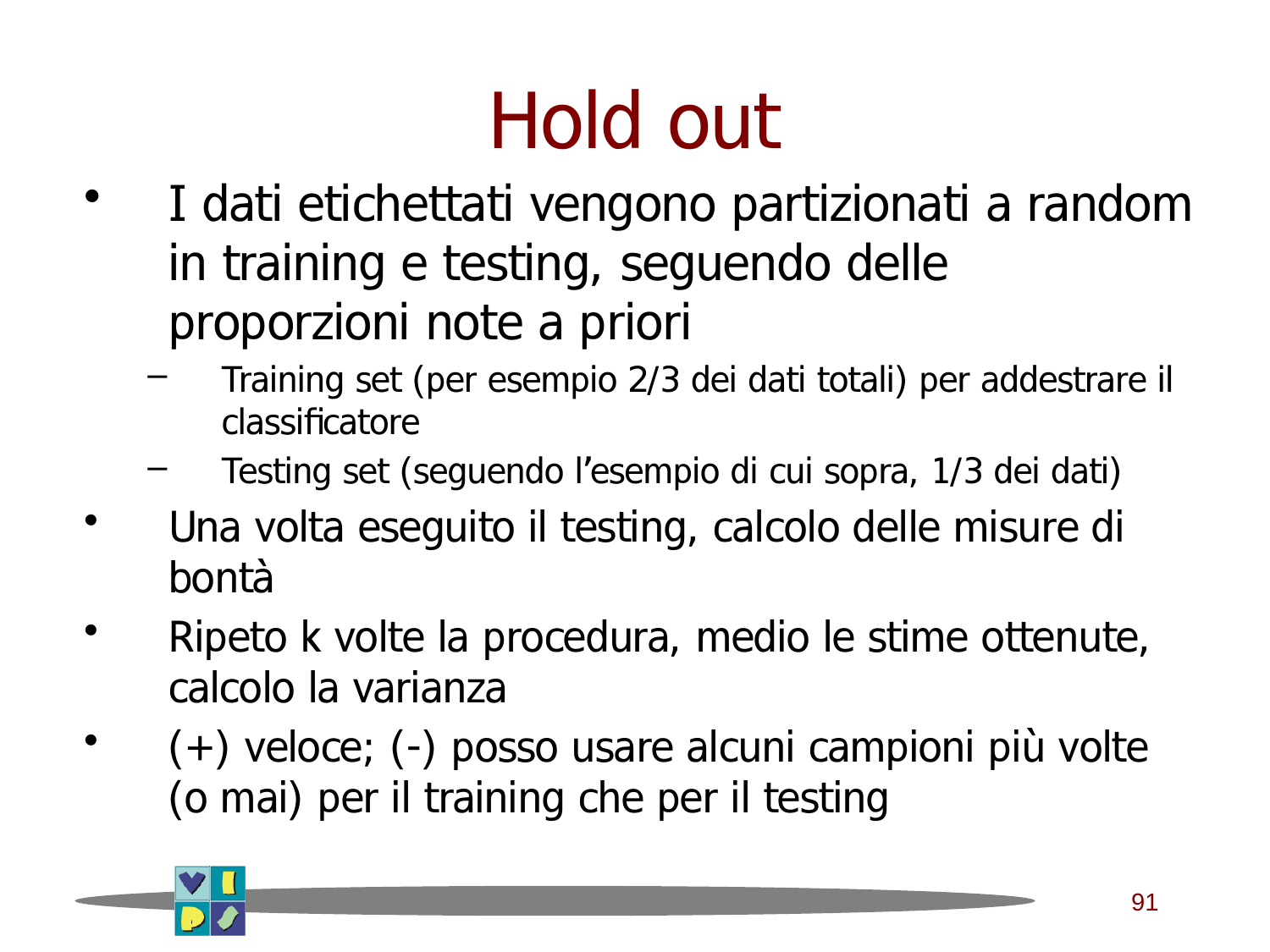

# Hold out
I dati etichettati vengono partizionati a random in training e testing, seguendo delle proporzioni note a priori
Training set (per esempio 2/3 dei dati totali) per addestrare il classificatore
Testing set (seguendo l’esempio di cui sopra, 1/3 dei dati)
Una volta eseguito il testing, calcolo delle misure di bontà
Ripeto k volte la procedura, medio le stime ottenute, calcolo la varianza
(+) veloce; (-) posso usare alcuni campioni più volte (o mai) per il training che per il testing

91